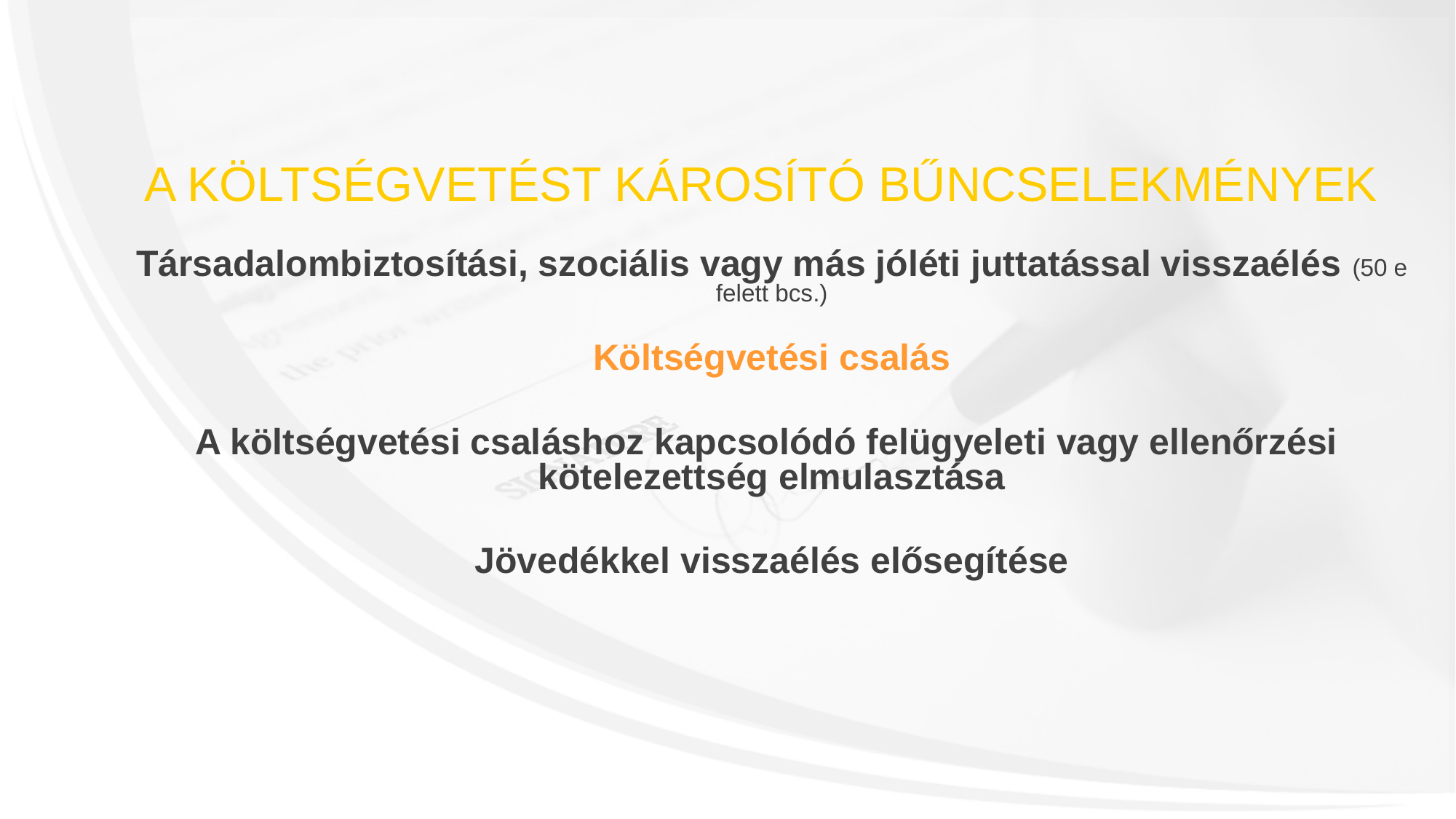

A KÖLTSÉGVETÉST KÁROSÍTÓ BŰNCSELEKMÉNYEK
Társadalombiztosítási, szociális vagy más jóléti juttatással visszaélés (50 e felett bcs.)

Költségvetési csalás

A költségvetési csaláshoz kapcsolódó felügyeleti vagy ellenőrzési
kötelezettség elmulasztása

Jövedékkel visszaélés elősegítése